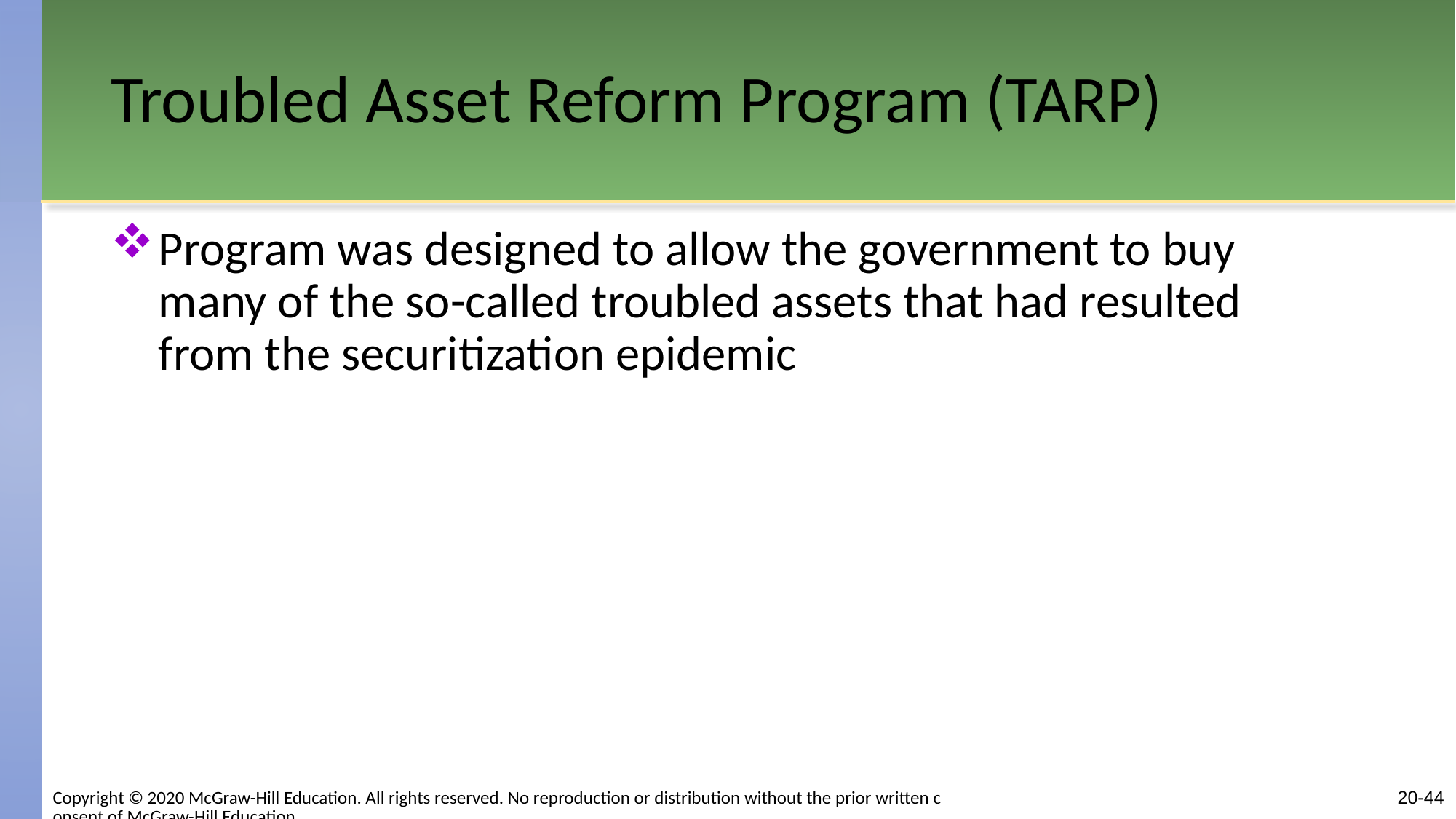

# Troubled Asset Reform Program (TARP)
Program was designed to allow the government to buy many of the so-called troubled assets that had resulted from the securitization epidemic
20-44
Copyright © 2020 McGraw-Hill Education. All rights reserved. No reproduction or distribution without the prior written consent of McGraw-Hill Education.